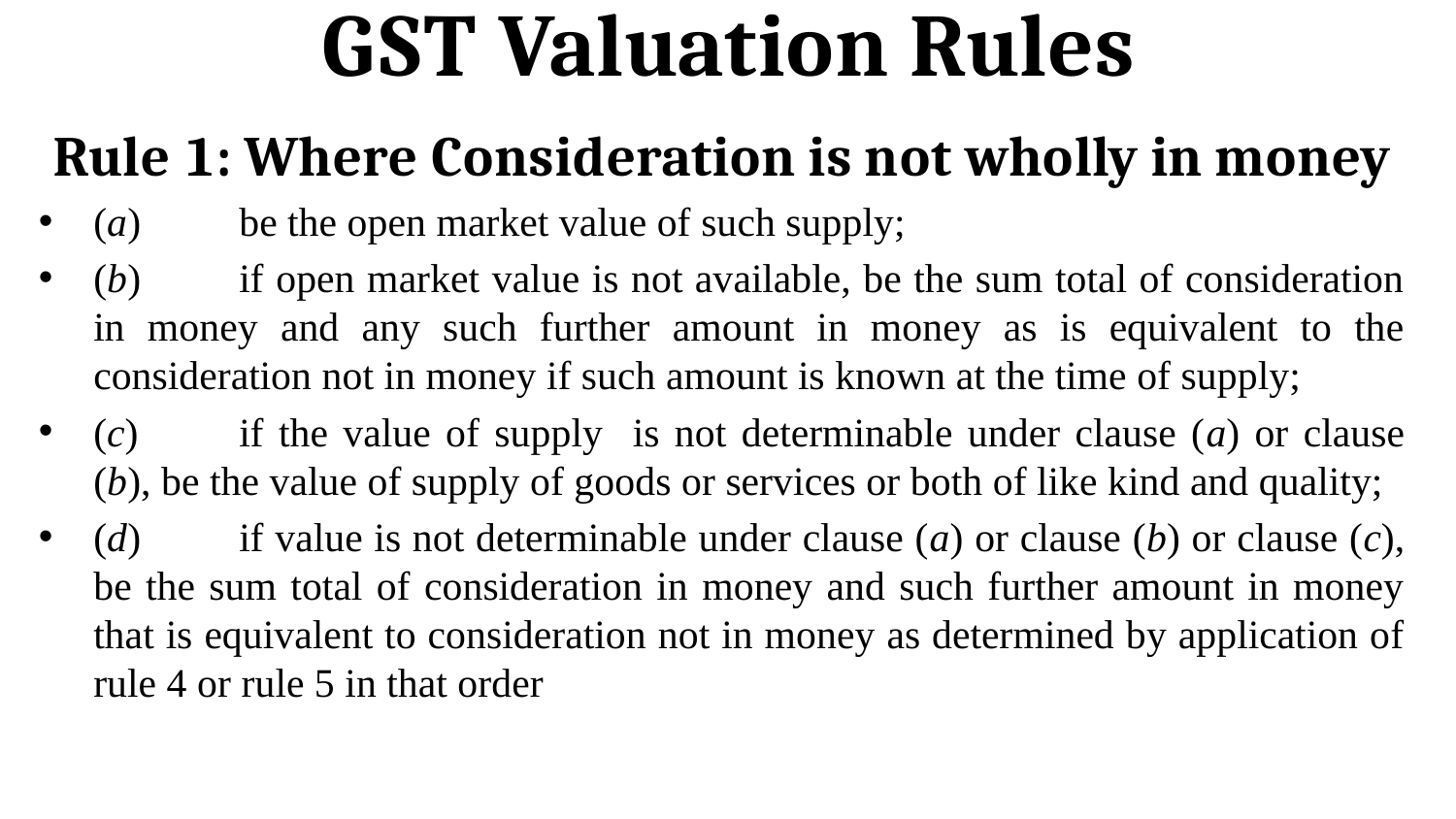

# GST Valuation Rules

Rule 1: Where Consideration is not wholly in money
(a)	be the open market value of such supply;
(b)	if open market value is not available, be the sum total of consideration in money and any such further amount in money as is equivalent to the consideration not in money if such amount is known at the time of supply;
(c)	if the value of supply  is not determinable under clause (a) or clause (b), be the value of supply of goods or services or both of like kind and quality;
(d)	if value is not determinable under clause (a) or clause (b) or clause (c), be the sum total of consideration in money and such further amount in money that is equivalent to consideration not in money as determined by application of rule 4 or rule 5 in that order